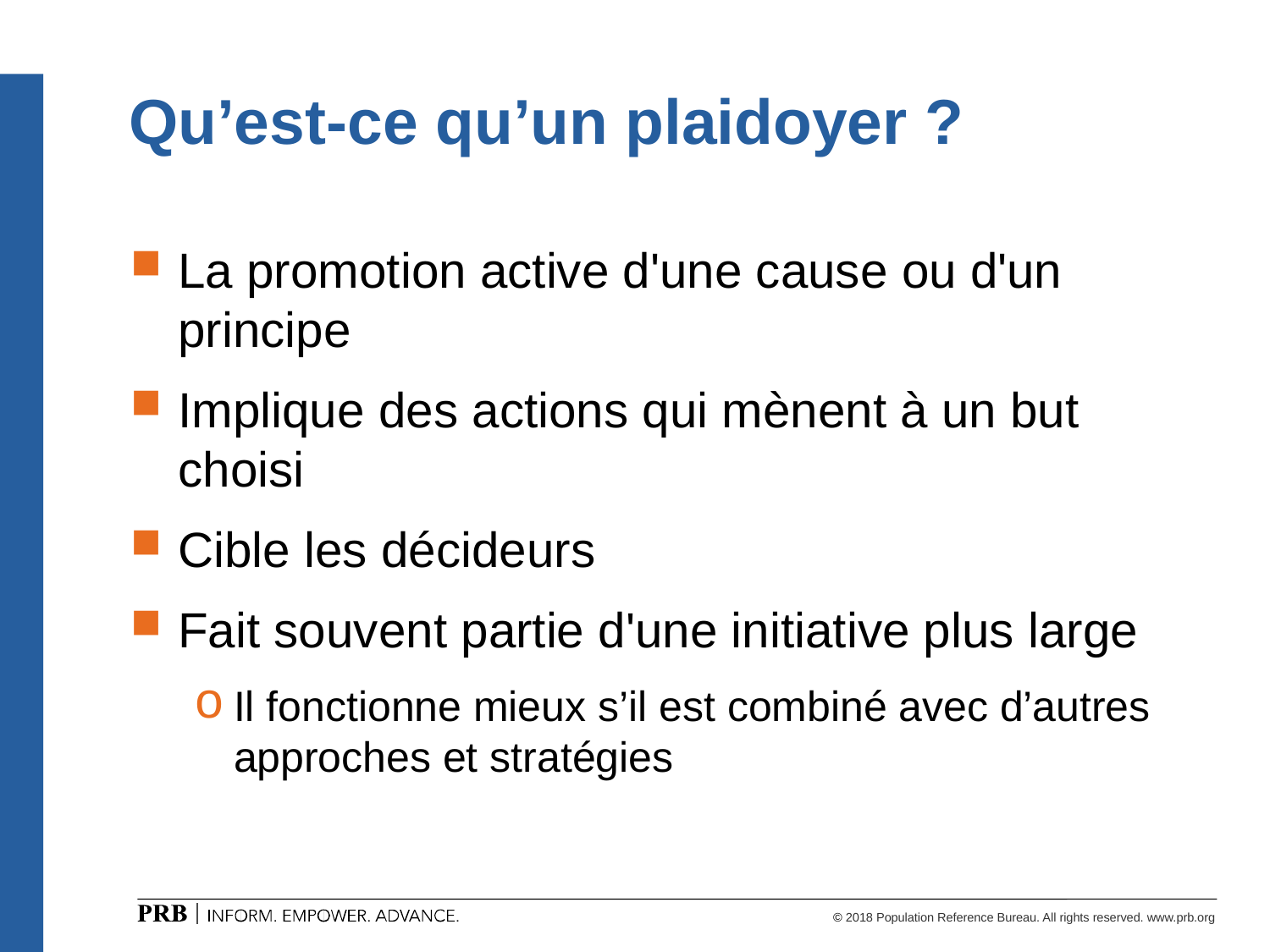

# Qu’est-ce qu’un plaidoyer ?
La promotion active d'une cause ou d'un principe
Implique des actions qui mènent à un but choisi
Cible les décideurs
Fait souvent partie d'une initiative plus large
Il fonctionne mieux s’il est combiné avec d’autres approches et stratégies